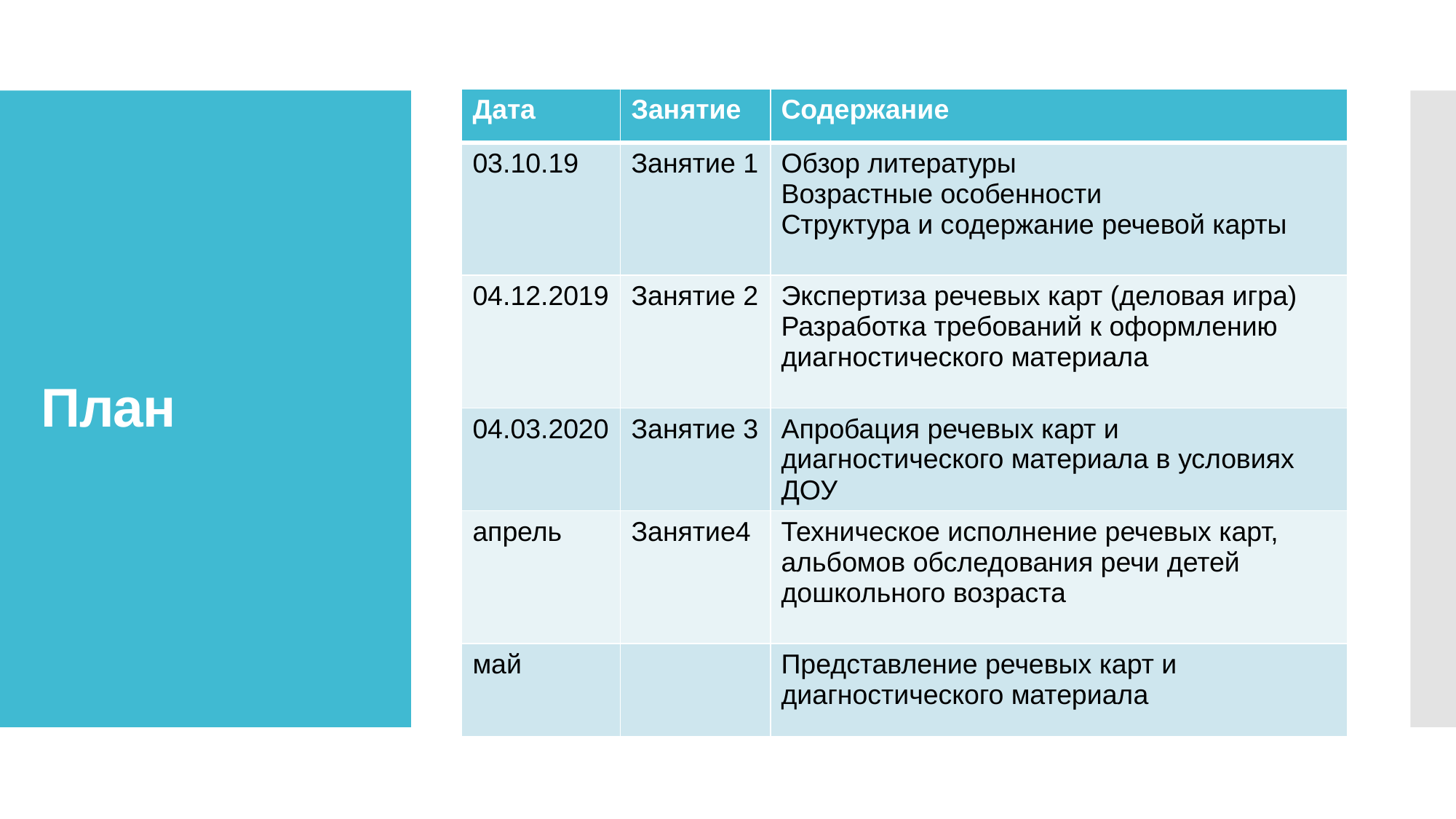

| Дата | Занятие | Содержание |
| --- | --- | --- |
| 03.10.19 | Занятие 1 | Обзор литературы Возрастные особенности Структура и содержание речевой карты |
| 04.12.2019 | Занятие 2 | Экспертиза речевых карт (деловая игра) Разработка требований к оформлению диагностического материала |
| 04.03.2020 | Занятие 3 | Апробация речевых карт и диагностического материала в условиях ДОУ |
| апрель | Занятие4 | Техническое исполнение речевых карт, альбомов обследования речи детей дошкольного возраста |
| май |  | Представление речевых карт и диагностического материала |
# План